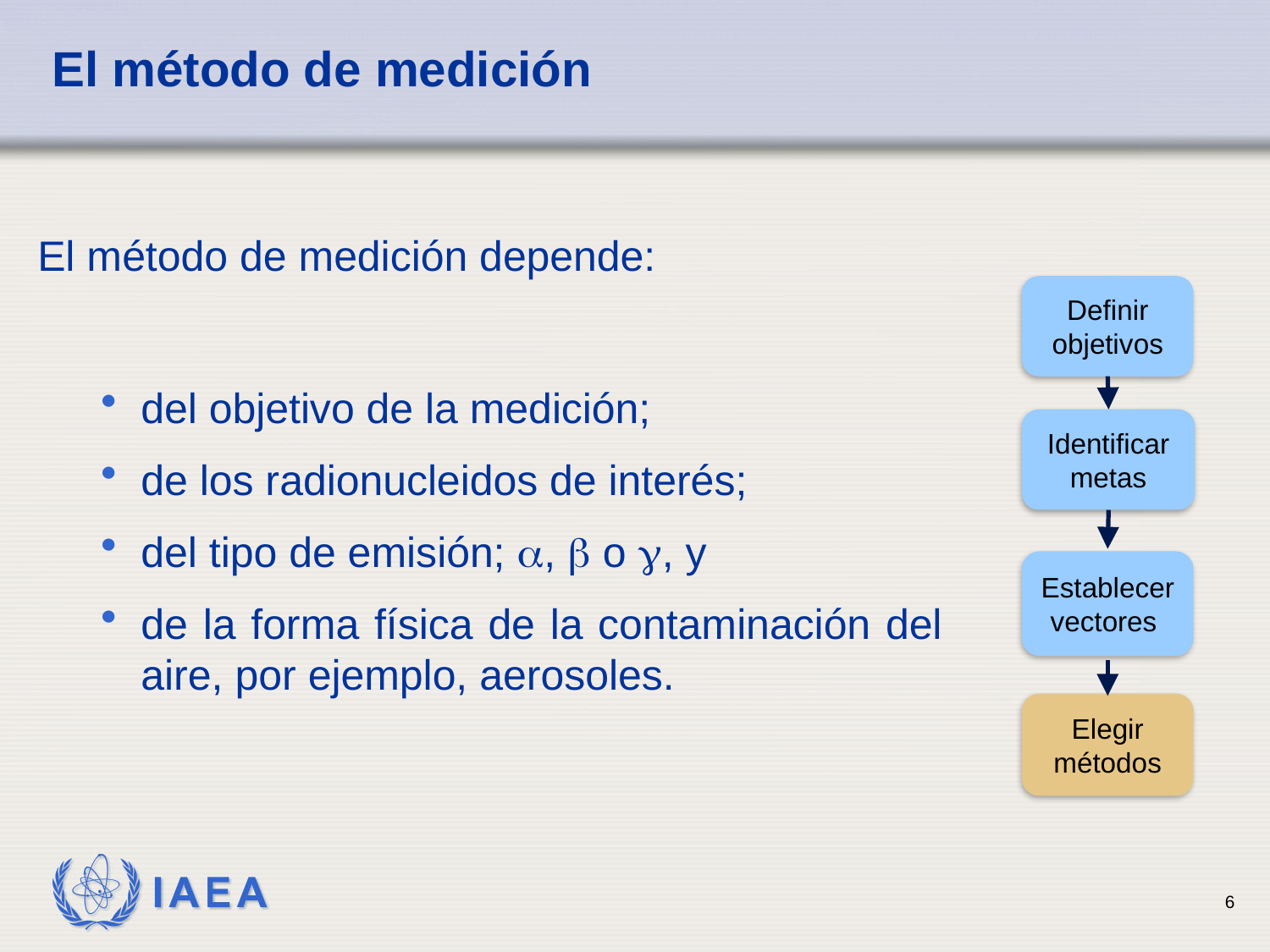

# El método de medición

El método de medición depende:

del objetivo de la medición;
de los radionucleidos de interés;
del tipo de emisión; α, β o γ, y
de la forma física de la contaminación del aire, por ejemplo, aerosoles.

Definir objetivos
Identificar metas
Establecer vectores
Elegir métodos
6